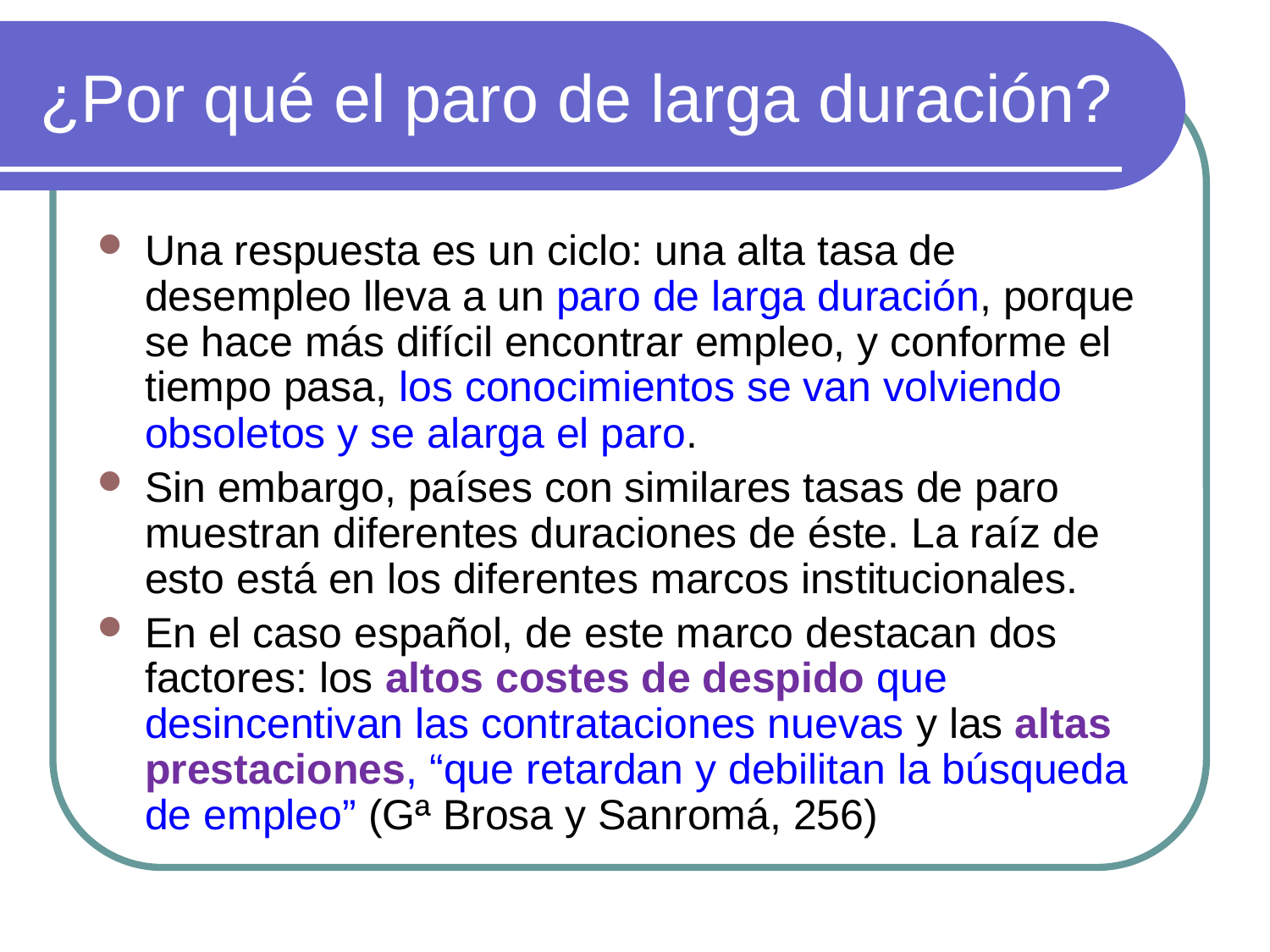

# ¿Por qué el paro de larga duración?
Una respuesta es un ciclo: una alta tasa de desempleo lleva a un paro de larga duración, porque se hace más difícil encontrar empleo, y conforme el tiempo pasa, los conocimientos se van volviendo obsoletos y se alarga el paro.
Sin embargo, países con similares tasas de paro muestran diferentes duraciones de éste. La raíz de esto está en los diferentes marcos institucionales.
En el caso español, de este marco destacan dos factores: los altos costes de despido que desincentivan las contrataciones nuevas y las altas prestaciones, “que retardan y debilitan la búsqueda de empleo” (Gª Brosa y Sanromá, 256)